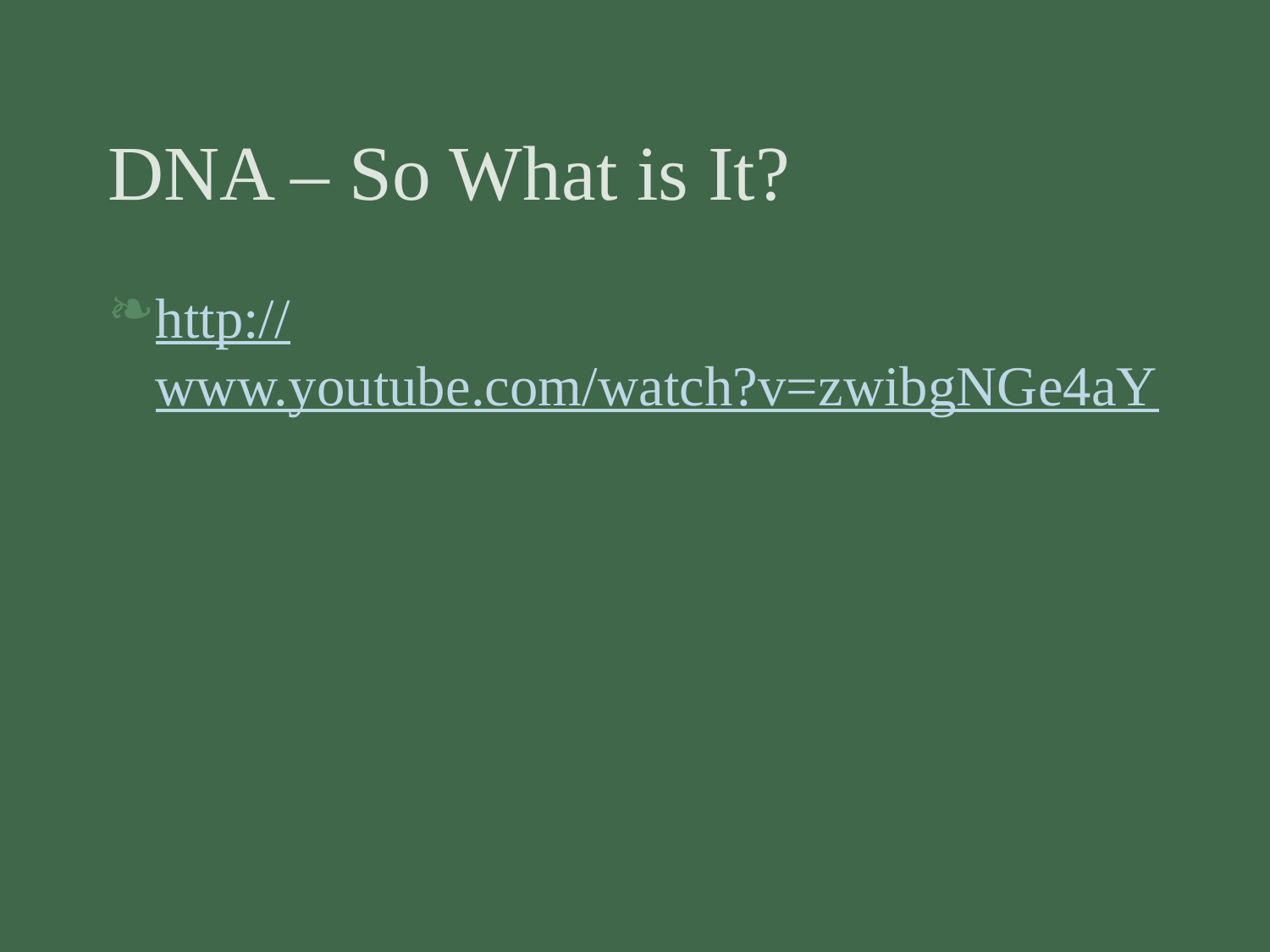

# DNA – So What is It?
http://www.youtube.com/watch?v=zwibgNGe4aY